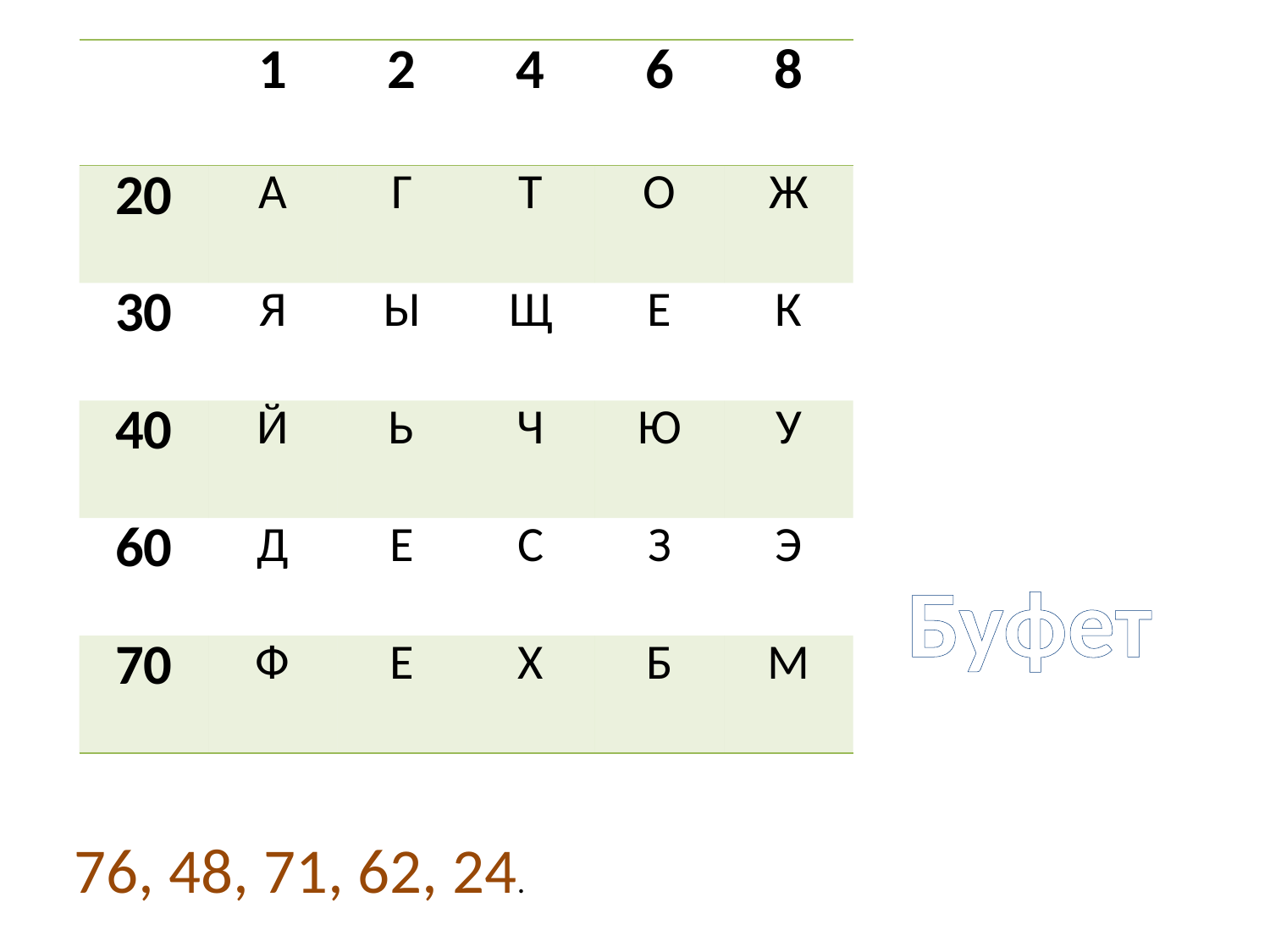

|  | 1 | 2 | 4 | 6 | 8 |
| --- | --- | --- | --- | --- | --- |
| 20 | А | Г | Т | О | Ж |
| 30 | Я | Ы | Щ | Е | К |
| 40 | Й | Ь | Ч | Ю | У |
| 60 | Д | Е | С | З | Э |
| 70 | Ф | Е | Х | Б | М |
Буфет
76, 48, 71, 62, 24.